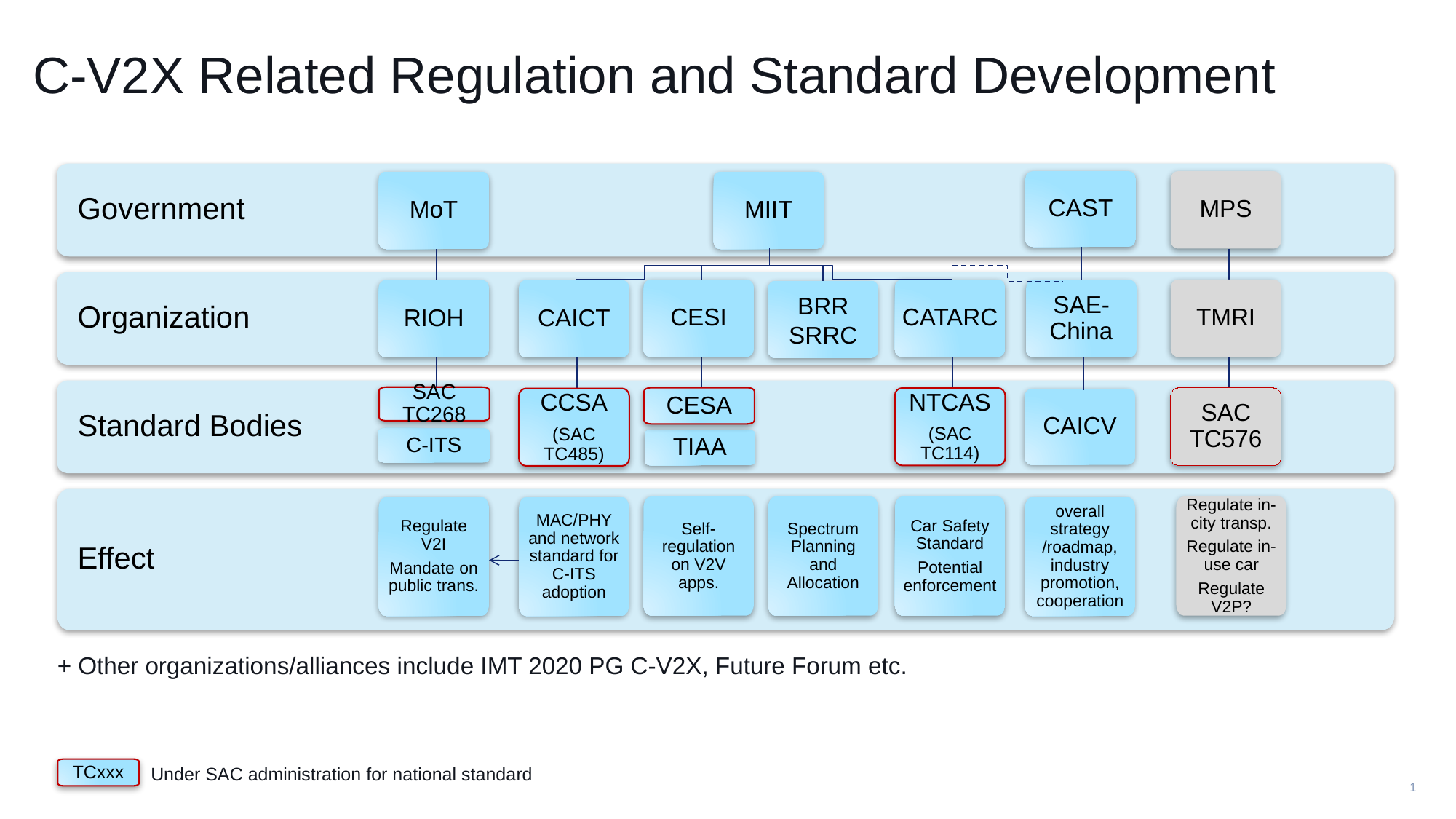

C-V2X Related Regulation and Standard Development
Government
CAST
MPS
MoT
MIIT

Organization
CESI
CATARC
TMRI
SAE-China
RIOH
CAICT
BRR
SRRC

Standard Bodies
SAC TC268
CESA
NTCAS
(SAC TC114)
SAC TC576
CCSA
(SAC TC485)
CAICV
C-ITS
TIAA
Effect
Self-regulation on V2V apps.
Spectrum Planning and Allocation
Car Safety Standard
Potential enforcement
Regulate in-city transp.
Regulate in-use car
Regulate V2P?
Regulate V2I
Mandate on public trans.
MAC/PHY and network standard for C-ITS adoption
overall strategy /roadmap, industry promotion, cooperation
+ Other organizations/alliances include IMT 2020 PG C-V2X, Future Forum etc.
Under SAC administration for national standard
TCxxx